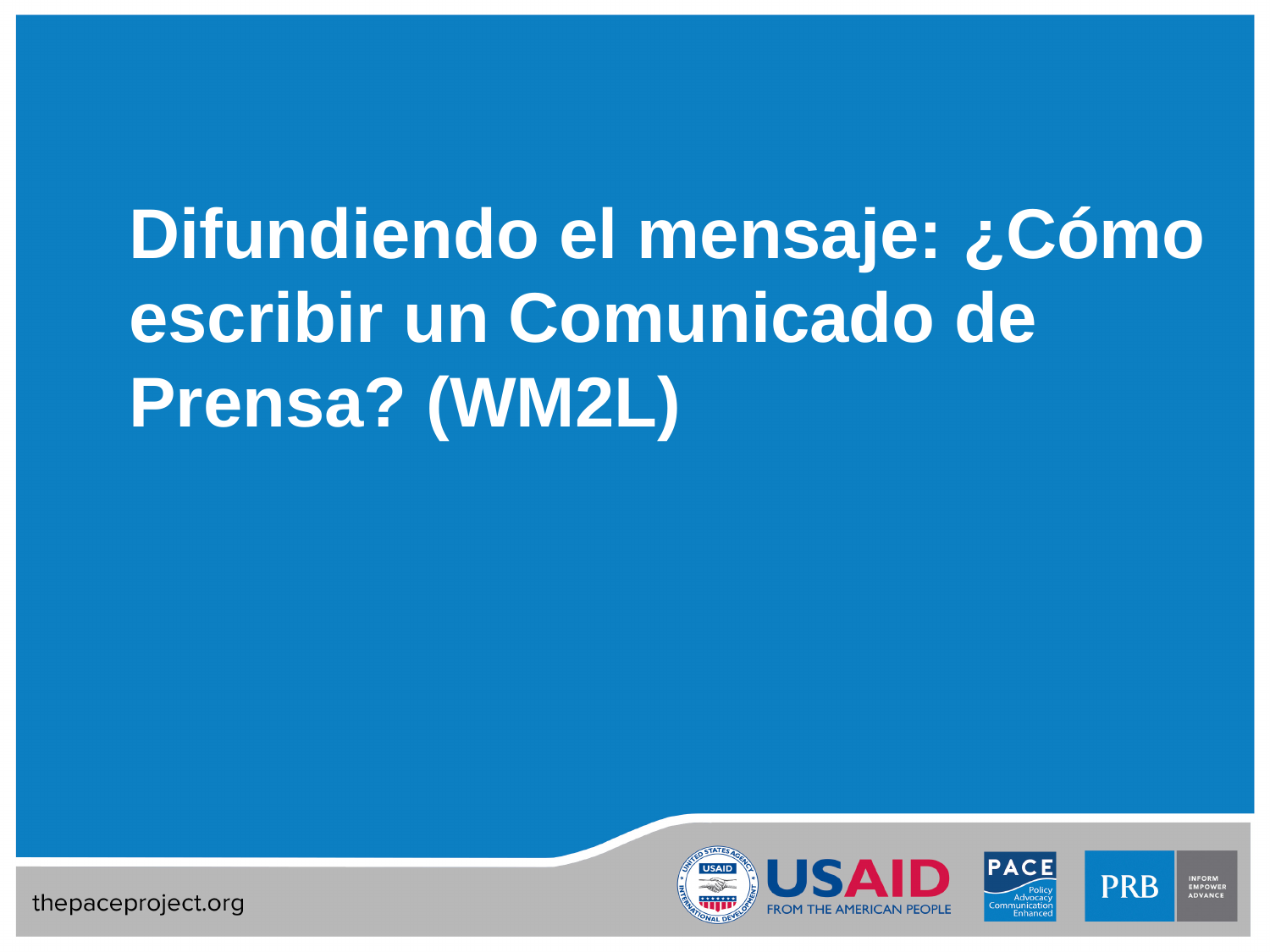

Difundiendo el mensaje: ¿Cómo escribir un Comunicado de Prensa? (WM2L)